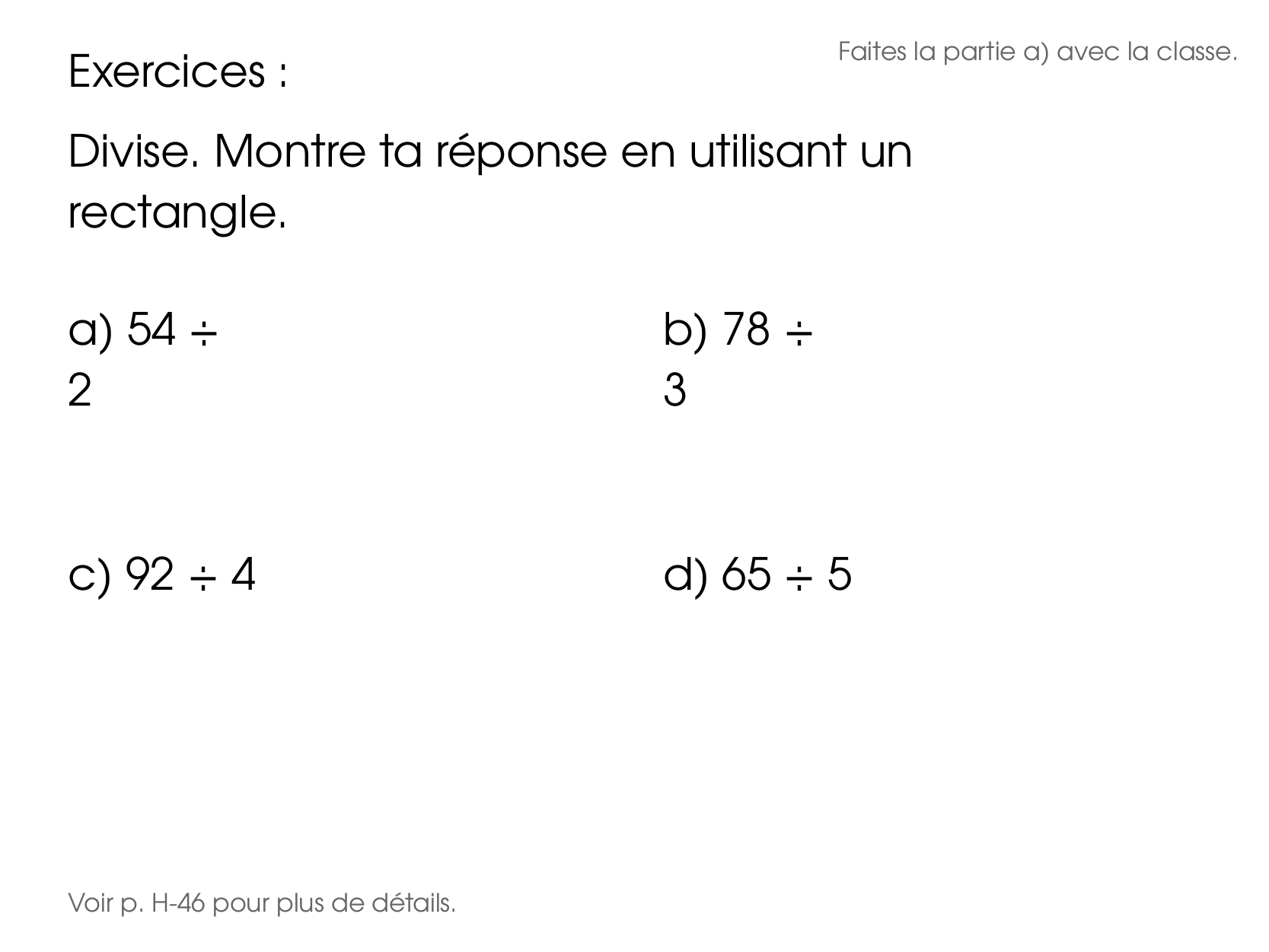

Faites la partie a) avec la classe.
Exercices :
Divise. Montre ta réponse en utilisant un rectangle.
a) 54 ÷ 2
b) 78 ÷ 3
c) 92 ÷ 4
d) 65 ÷ 5
Voir p. H-46 pour plus de détails.